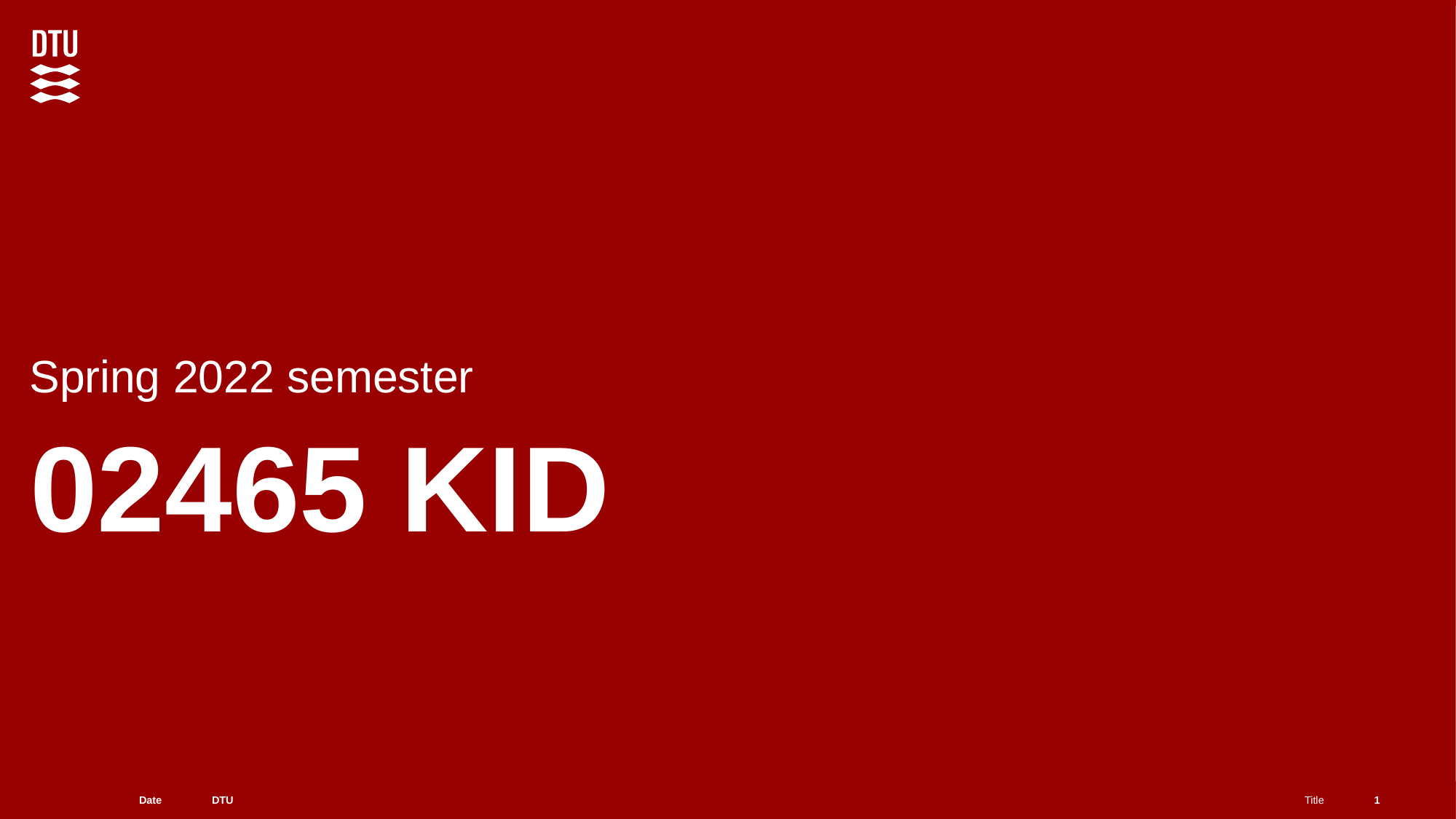

Spring 2022 semester
# 02465 KID
1